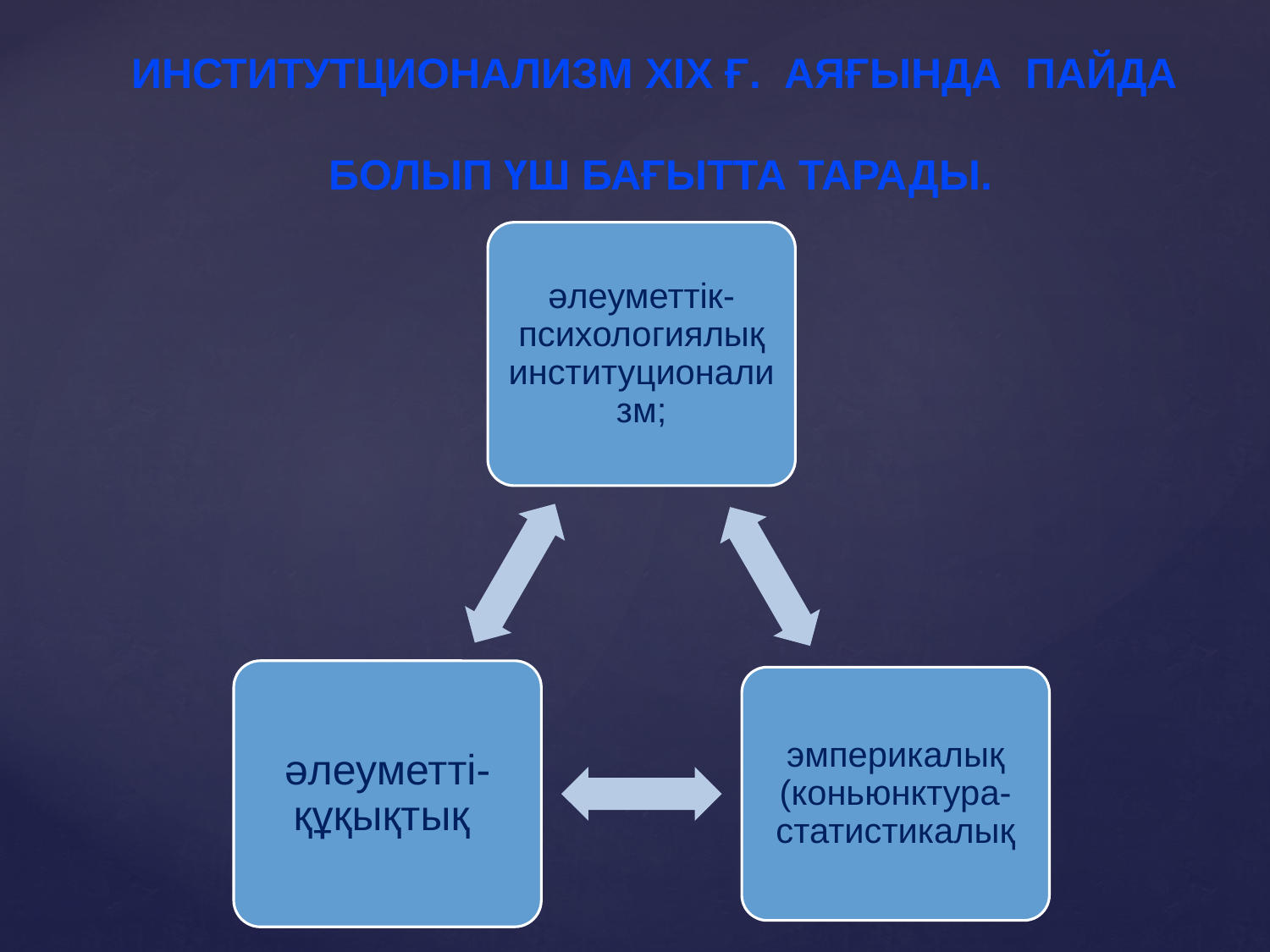

Институтционализм ХІХ ғ.  аяғында  пайда

 болып үш бағытта тарады.
әлеуметтік-психологиялық институционализм;

эмперикалық (коньюнктура-статистикалық

әлеуметті-құқықтық